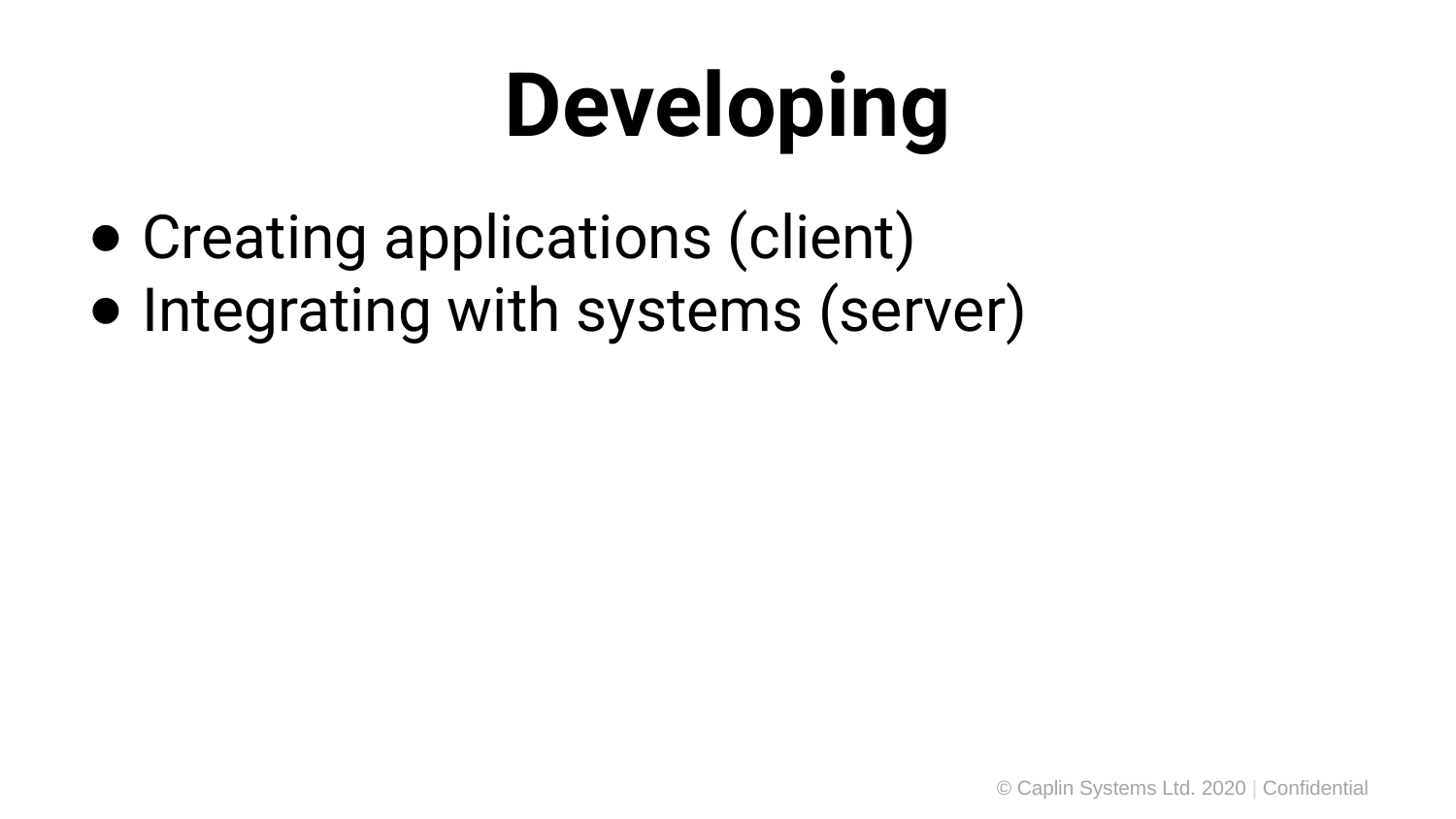

# Developing
Creating applications (client)
Integrating with systems (server)